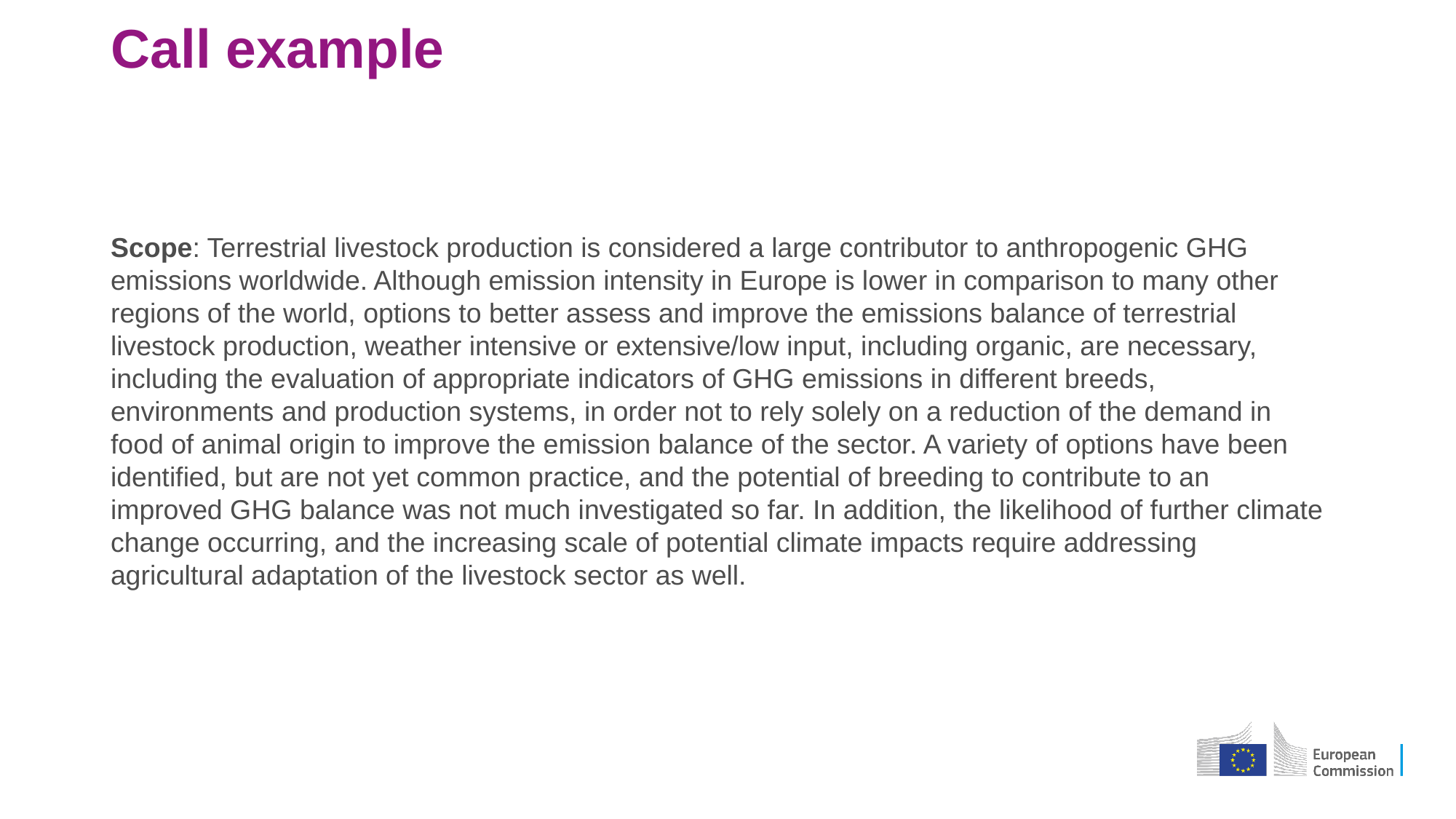

# Call example
Scope: Terrestrial livestock production is considered a large contributor to anthropogenic GHG emissions worldwide. Although emission intensity in Europe is lower in comparison to many other regions of the world, options to better assess and improve the emissions balance of terrestrial livestock production, weather intensive or extensive/low input, including organic, are necessary, including the evaluation of appropriate indicators of GHG emissions in different breeds, environments and production systems, in order not to rely solely on a reduction of the demand in food of animal origin to improve the emission balance of the sector. A variety of options have been identified, but are not yet common practice, and the potential of breeding to contribute to an improved GHG balance was not much investigated so far. In addition, the likelihood of further climate change occurring, and the increasing scale of potential climate impacts require addressing agricultural adaptation of the livestock sector as well.